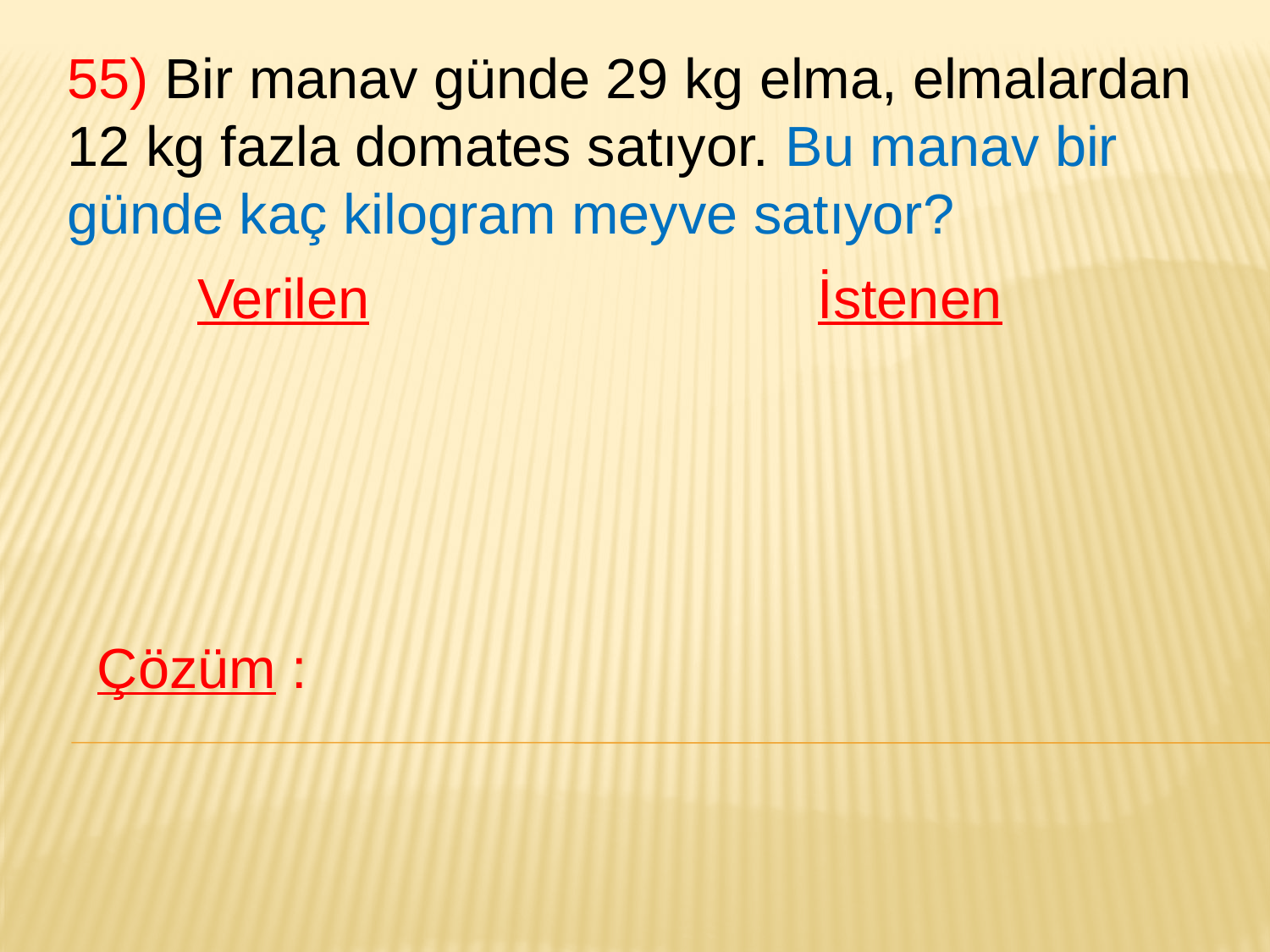

55) Bir manav günde 29 kg elma, elmalardan 12 kg fazla domates satıyor. Bu manav bir günde kaç kilogram meyve satıyor?

Verilen
İstenen
Çözüm :